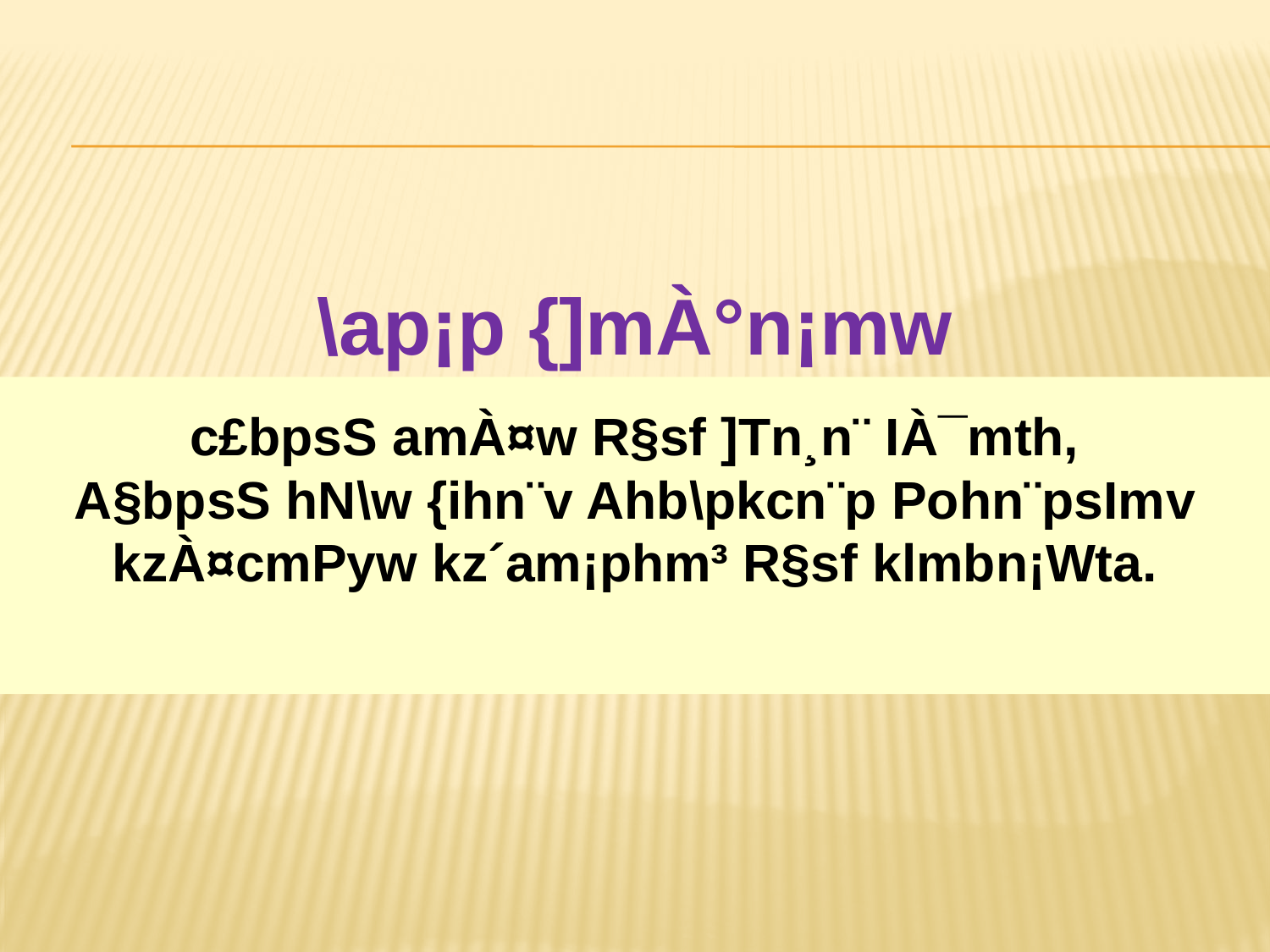

\ap¡p {]mÀ°n¡mw

c£bpsS amÀ¤w R§sf ]Tn¸n¨ IÀ¯mth,
A§bpsS hN\w {ihn¨v Ahb\pkcn¨p Pohn¨psIm­v
kzÀ¤cmPyw kz´am¡phm³ R§sf klmbn¡Wta.